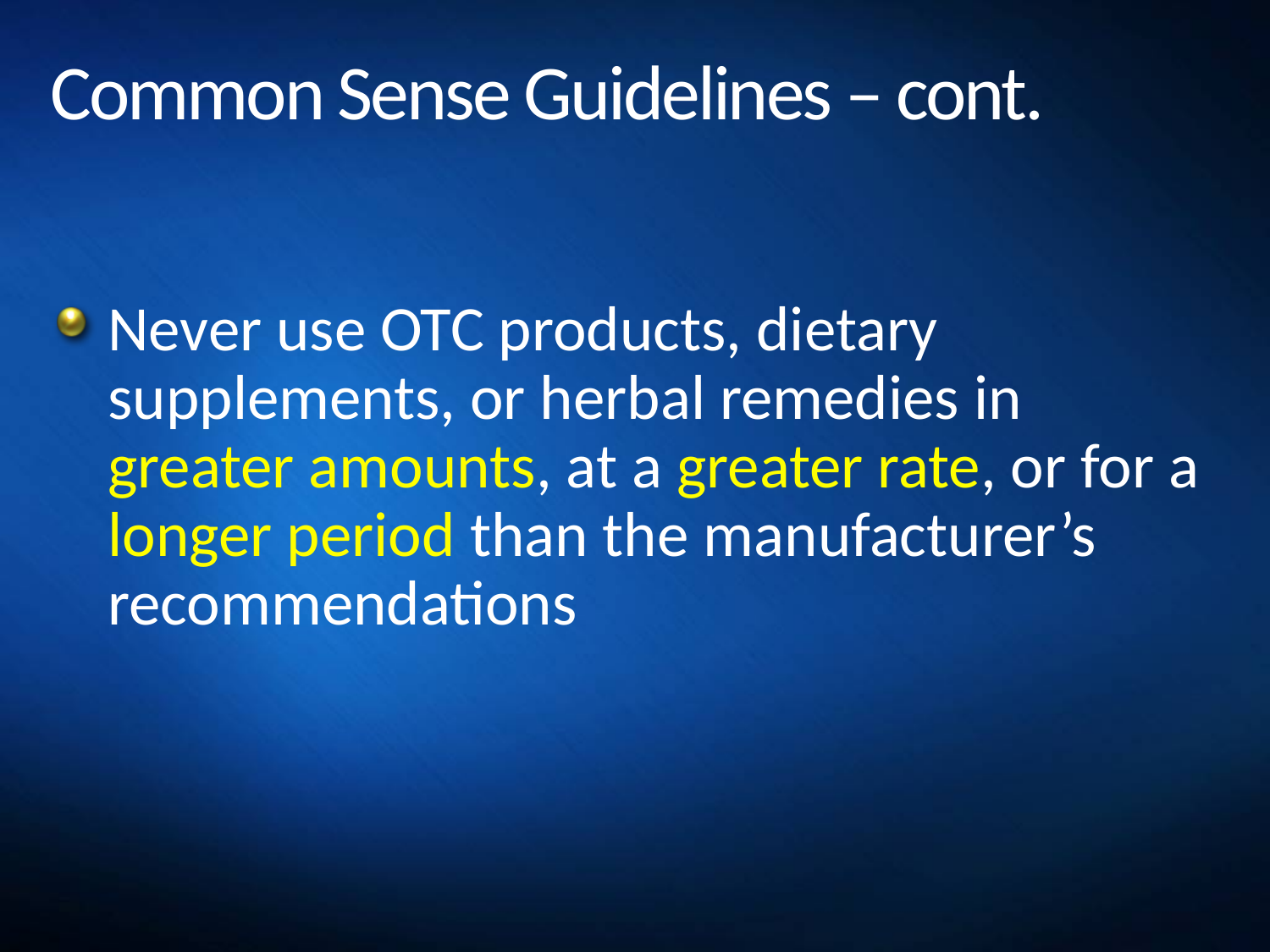

# Common Sense Guidelines – cont.
Never use OTC products, dietary supplements, or herbal remedies in greater amounts, at a greater rate, or for a longer period than the manufacturer’s recommendations